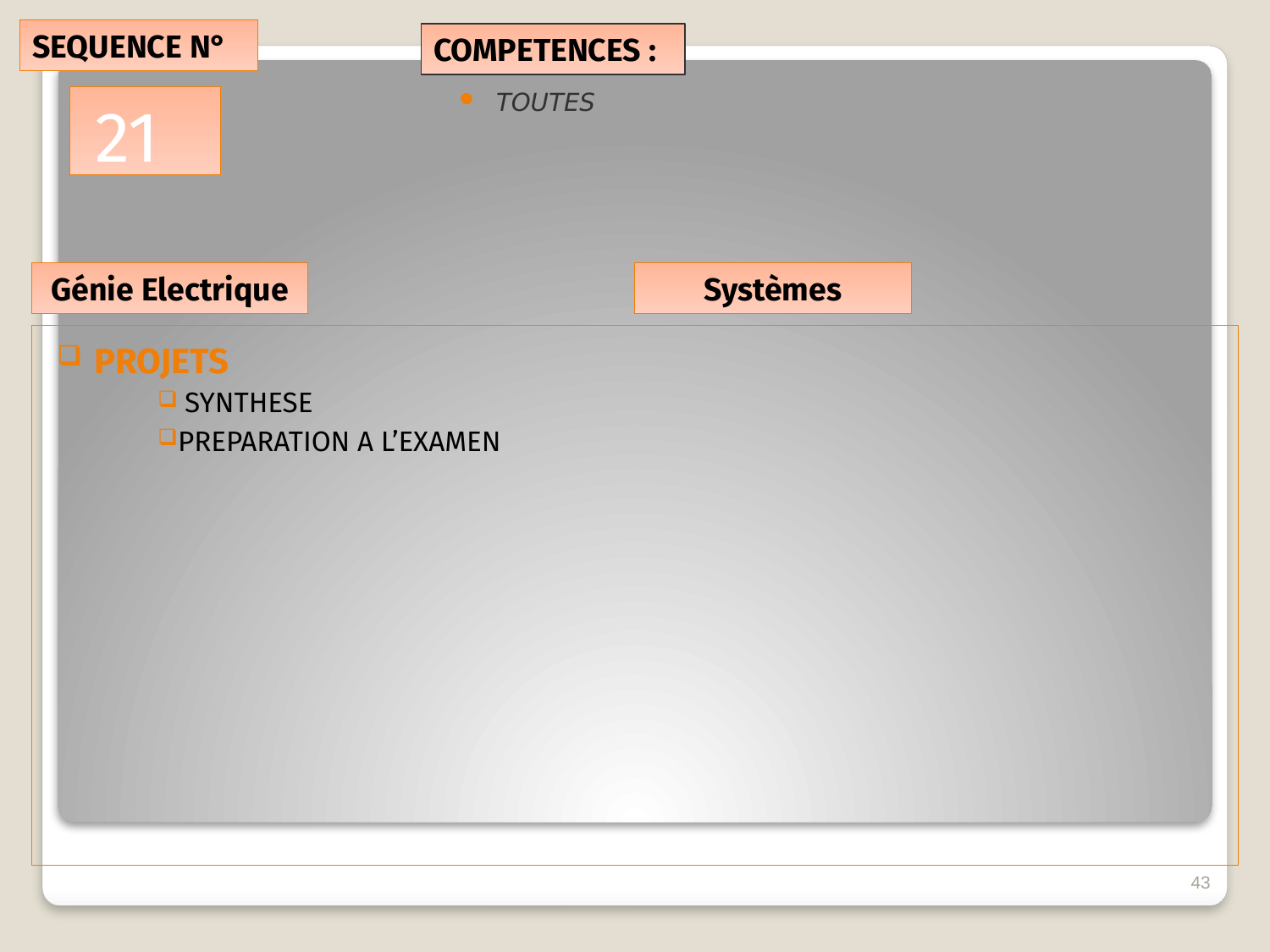

TOUTES
21
PROJETS
 SYNTHESE
PREPARATION A L’EXAMEN

43